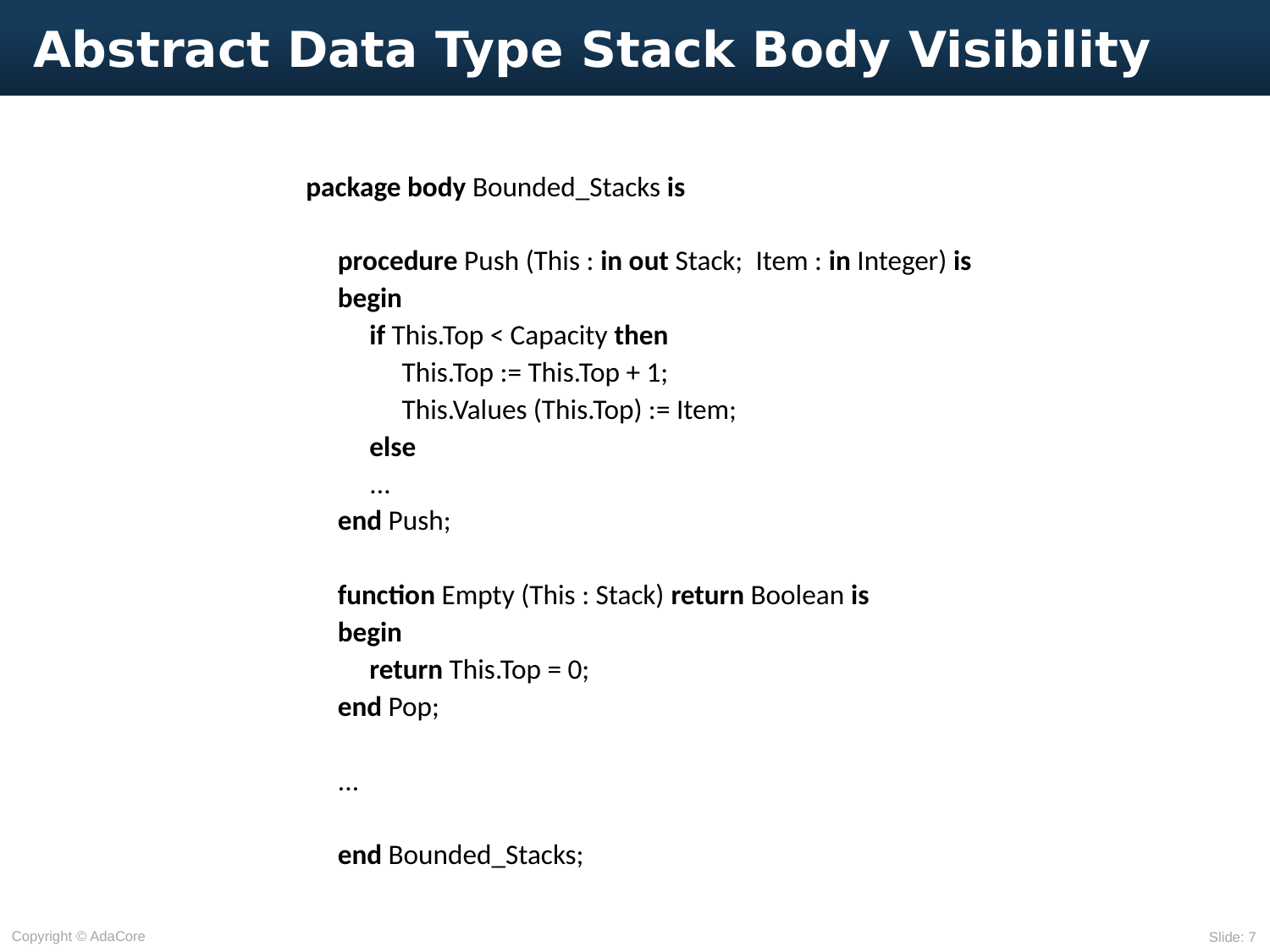

# Abstract Data Type Stack Body Visibility
package body Bounded_Stacks is

procedure Push (This : in out Stack;  Item : in Integer) is
begin
if This.Top < Capacity then
	This.Top := This.Top + 1;
	This.Values (This.Top) := Item;
else
...
end Push;

function Empty (This : Stack) return Boolean is
begin
return This.Top = 0;
end Pop;

...

end Bounded_Stacks;